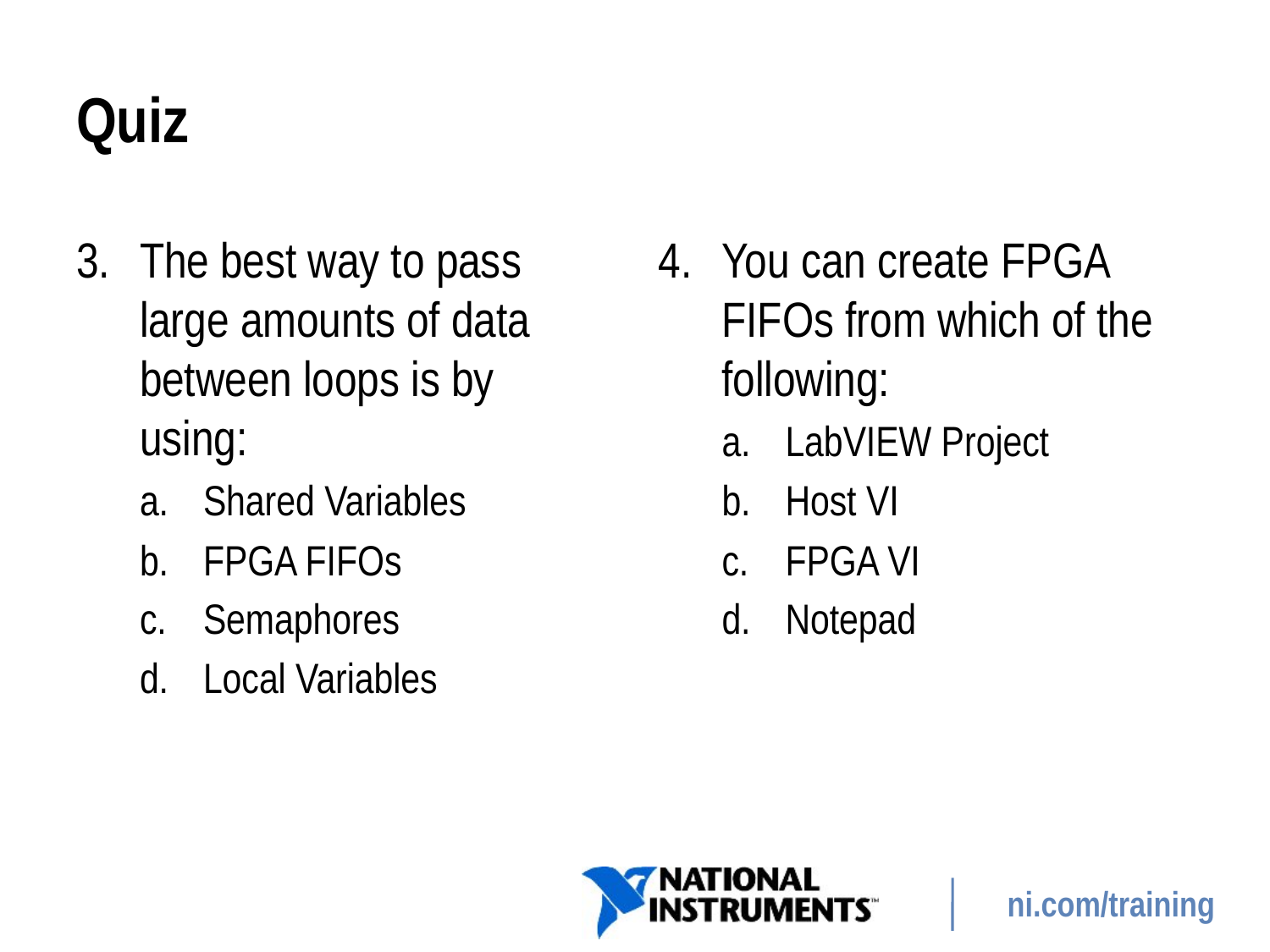

# Quiz
The best way to pass large amounts of data between loops is by using:
Shared Variables
FPGA FIFOs
Semaphores
Local Variables
You can create FPGA FIFOs from which of the following:
LabVIEW Project
Host VI
FPGA VI
Notepad